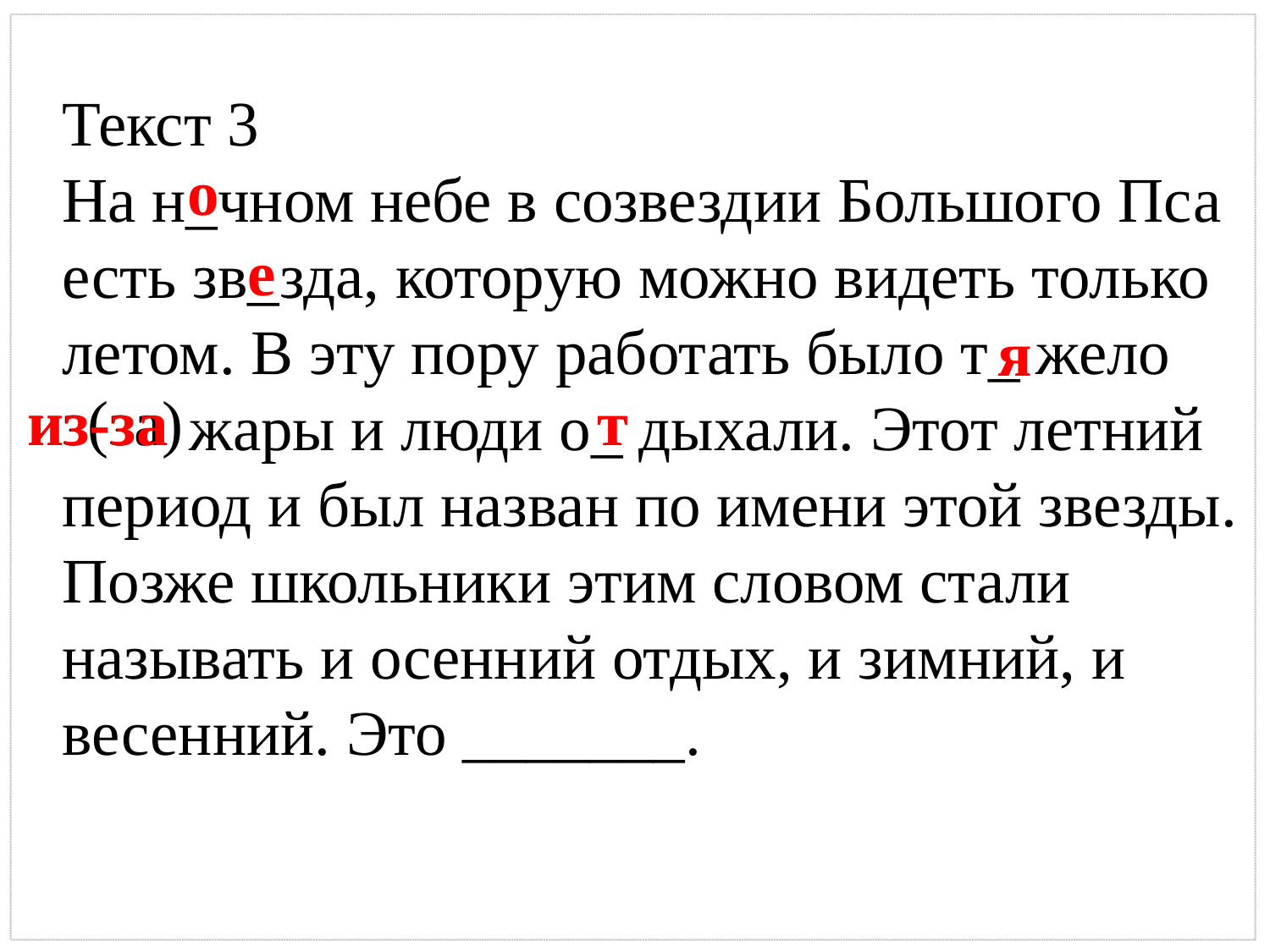

Текст 3
На н_чном небе в созвездии Большого Пса есть зв_зда, которую можно видеть только летом. В эту пору работать было т_ жело
        жары и люди о_ дыхали. Этот летний период и был назван по имени этой звезды. Позже школьники этим словом стали называть и осенний отдых, и зимний, и весенний. Это _______.
о
е
я
из-за
из(за)
т